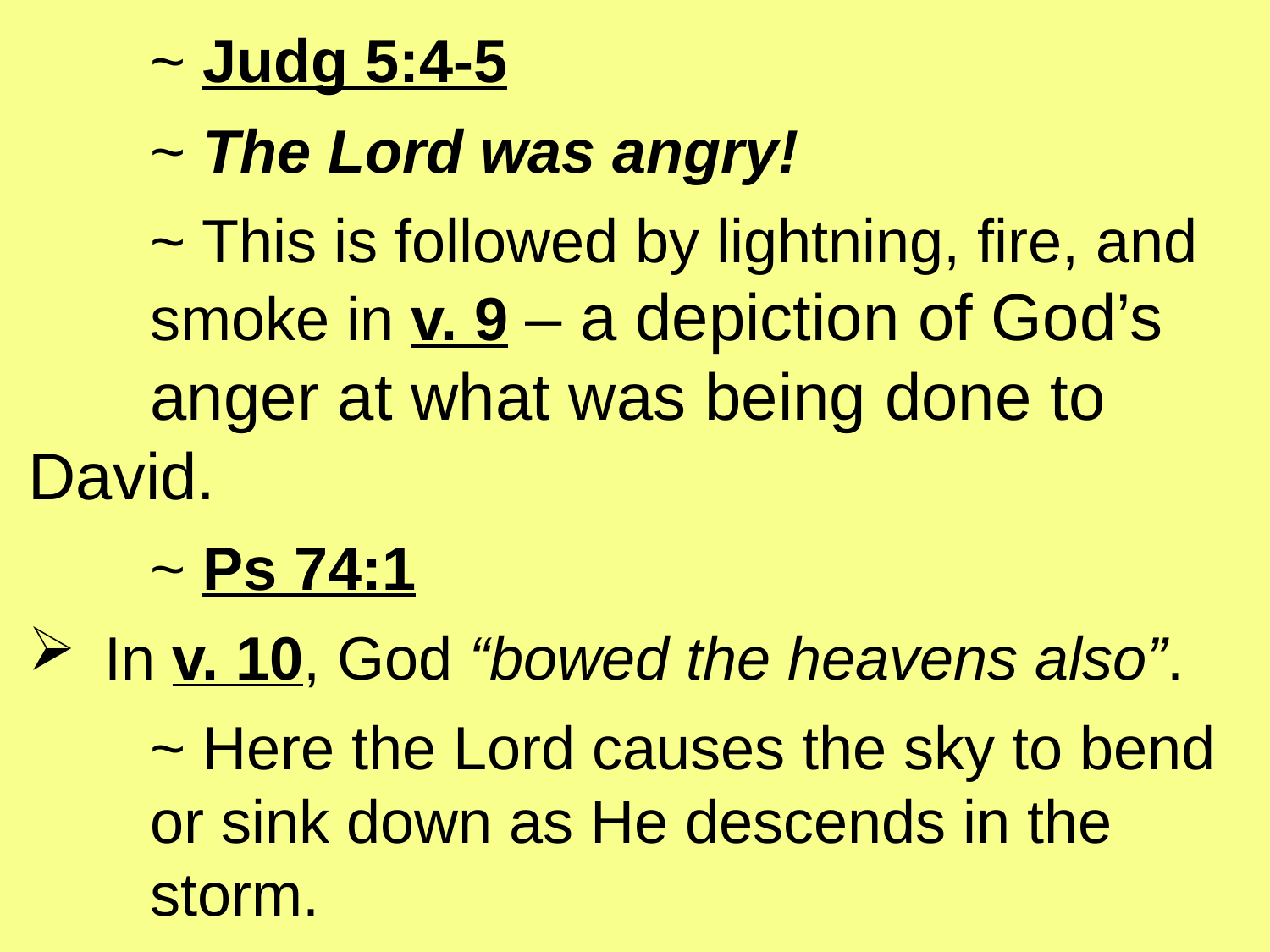

~ Judg 5:4-5
		~ The Lord was angry!
		~ This is followed by lightning, fire, and 						smoke in v. 9 – a depiction of God’s 						anger at what was being done to 						David.
		~ Ps 74:1
In v. 10, God “bowed the heavens also”.
		~ Here the Lord causes the sky to bend 					or sink down as He descends in the 					storm.